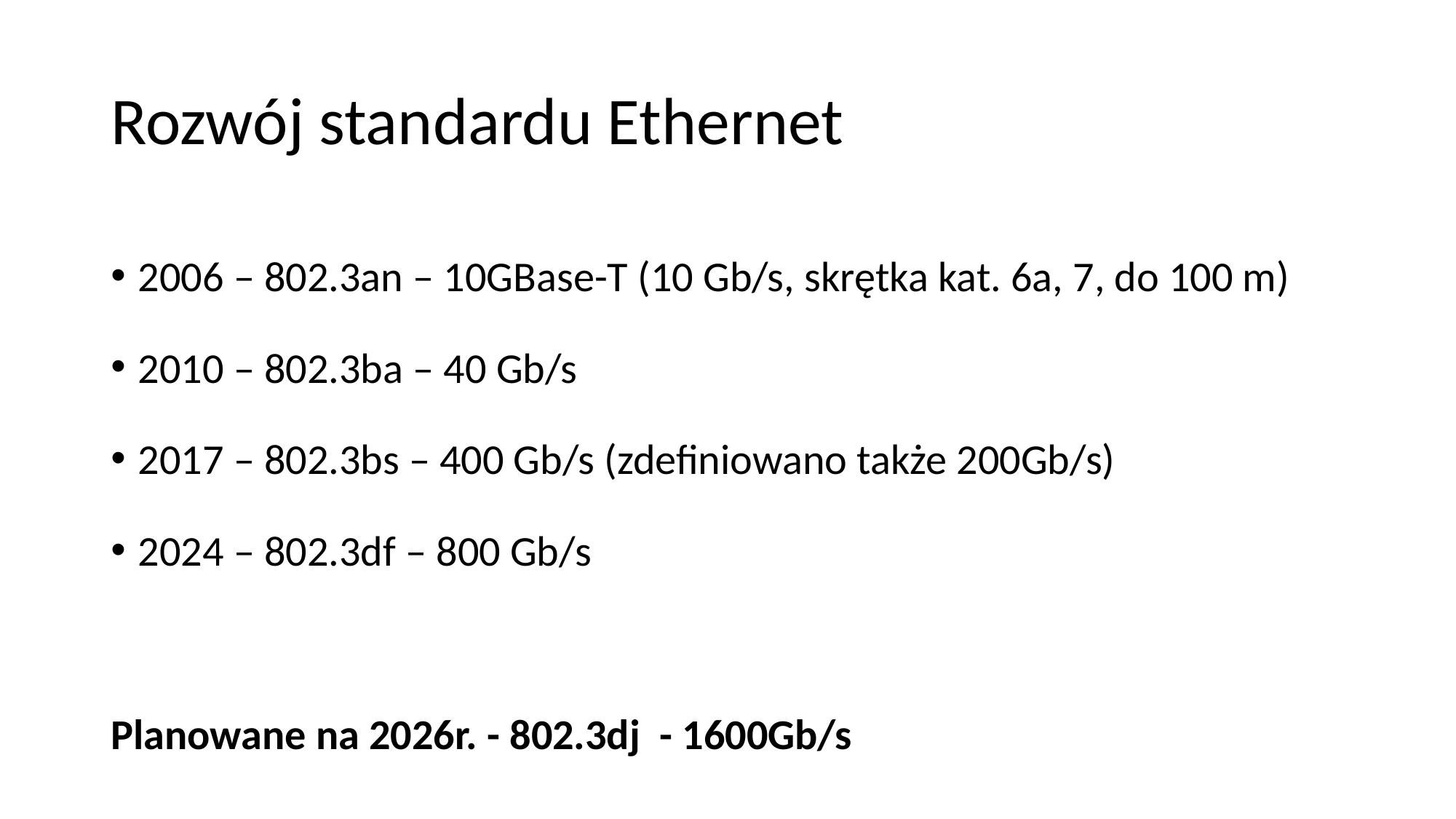

# Rozwój standardu Ethernet
2006 – 802.3an – 10GBase-T (10 Gb/s, skrętka kat. 6a, 7, do 100 m)
2010 – 802.3ba – 40 Gb/s
2017 – 802.3bs – 400 Gb/s (zdefiniowano także 200Gb/s)
2024 – 802.3df – 800 Gb/s

Planowane na 2026r. - 802.3dj  - 1600Gb/s